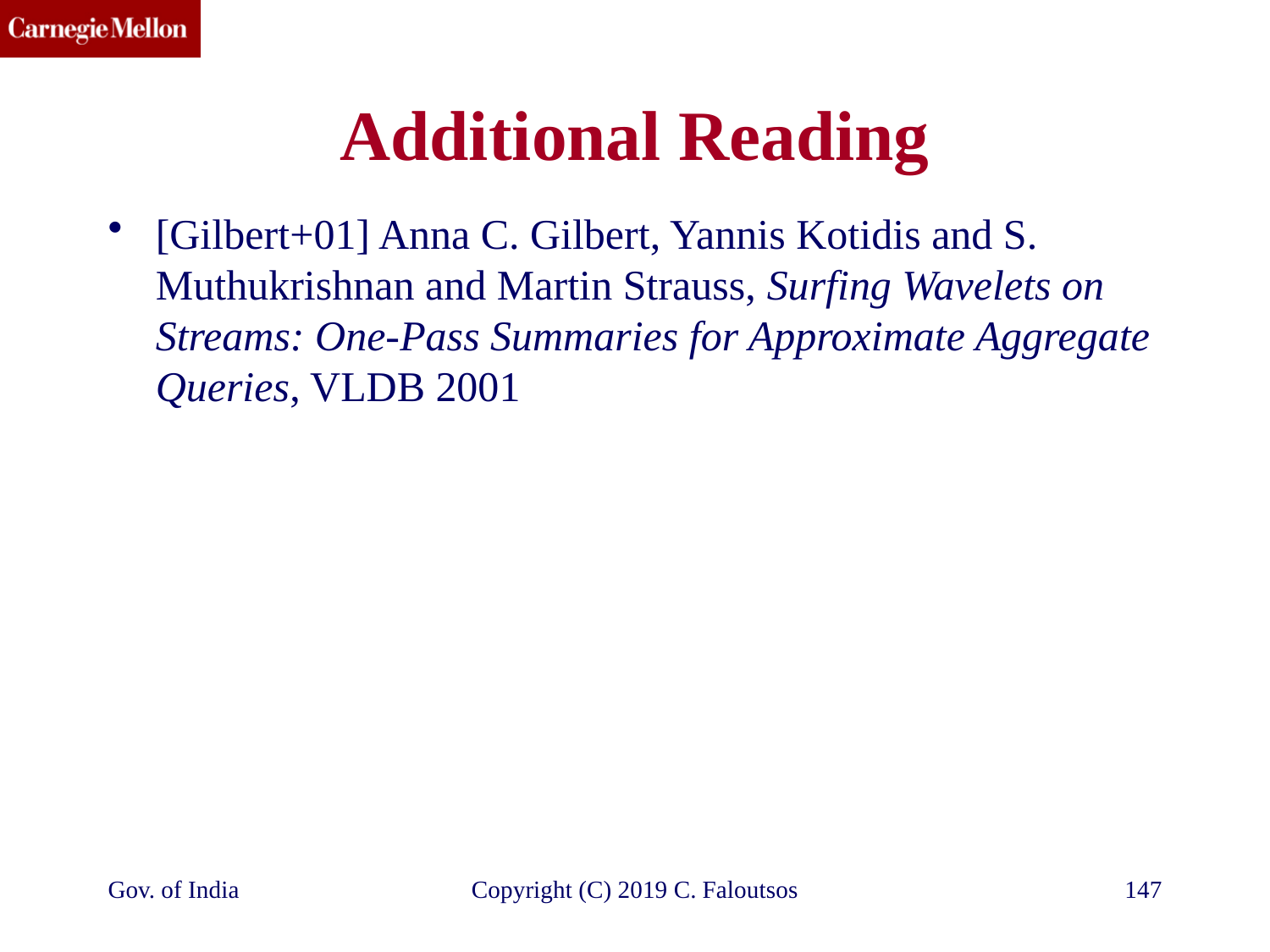

# Additional Reading
[Gilbert+01] Anna C. Gilbert, Yannis Kotidis and S. Muthukrishnan and Martin Strauss, Surfing Wavelets on Streams: One-Pass Summaries for Approximate Aggregate Queries, VLDB 2001
Gov. of India
Copyright (C) 2019 C. Faloutsos
147